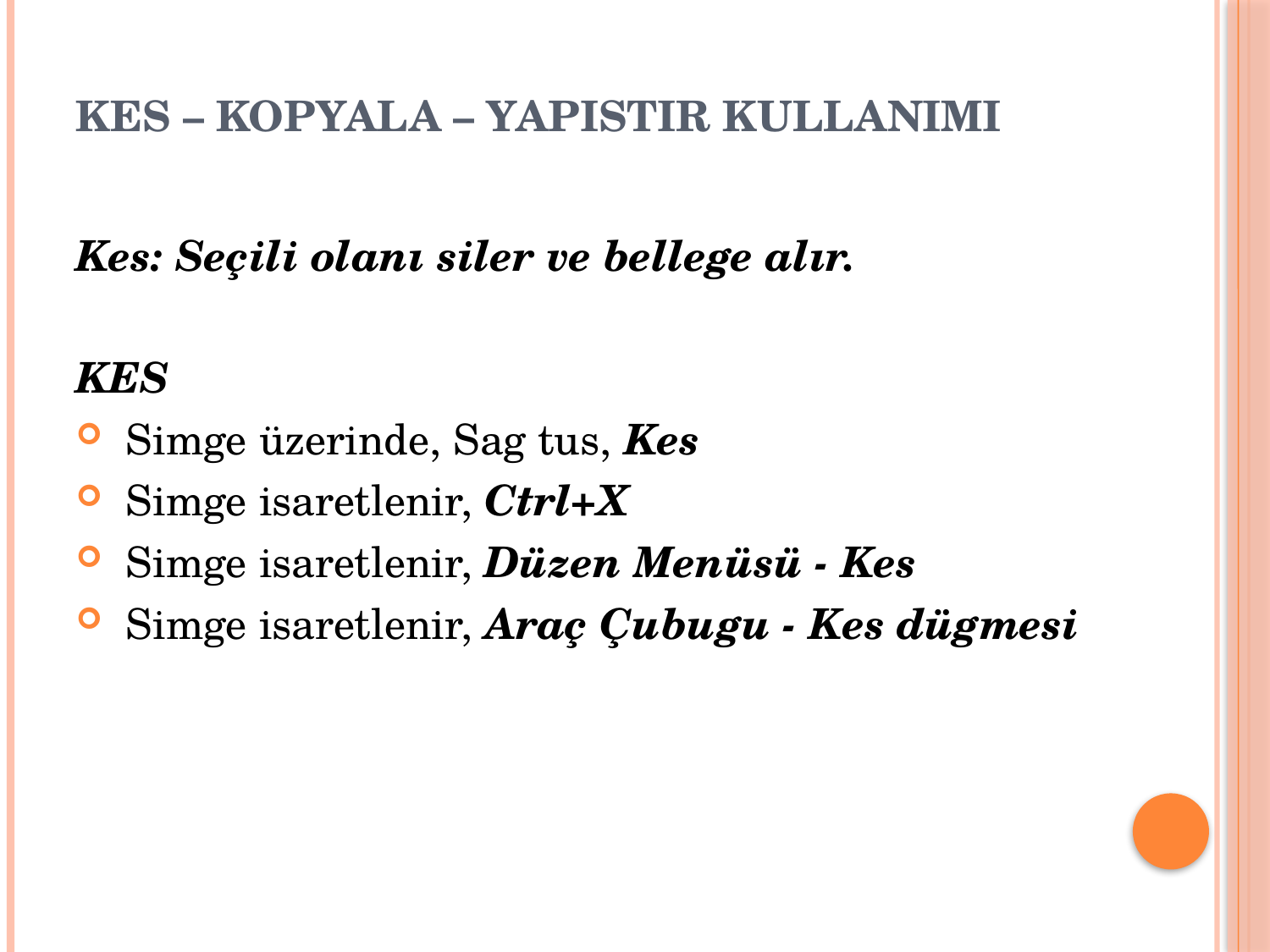

# KES – KOPYALA – YAPISTIR KULLANIMI
Kes: Seçili olanı siler ve bellege alır.

KES
 Simge üzerinde, Sag tus, Kes
 Simge isaretlenir, Ctrl+X
 Simge isaretlenir, Düzen Menüsü - Kes
 Simge isaretlenir, Araç Çubugu - Kes dügmesi